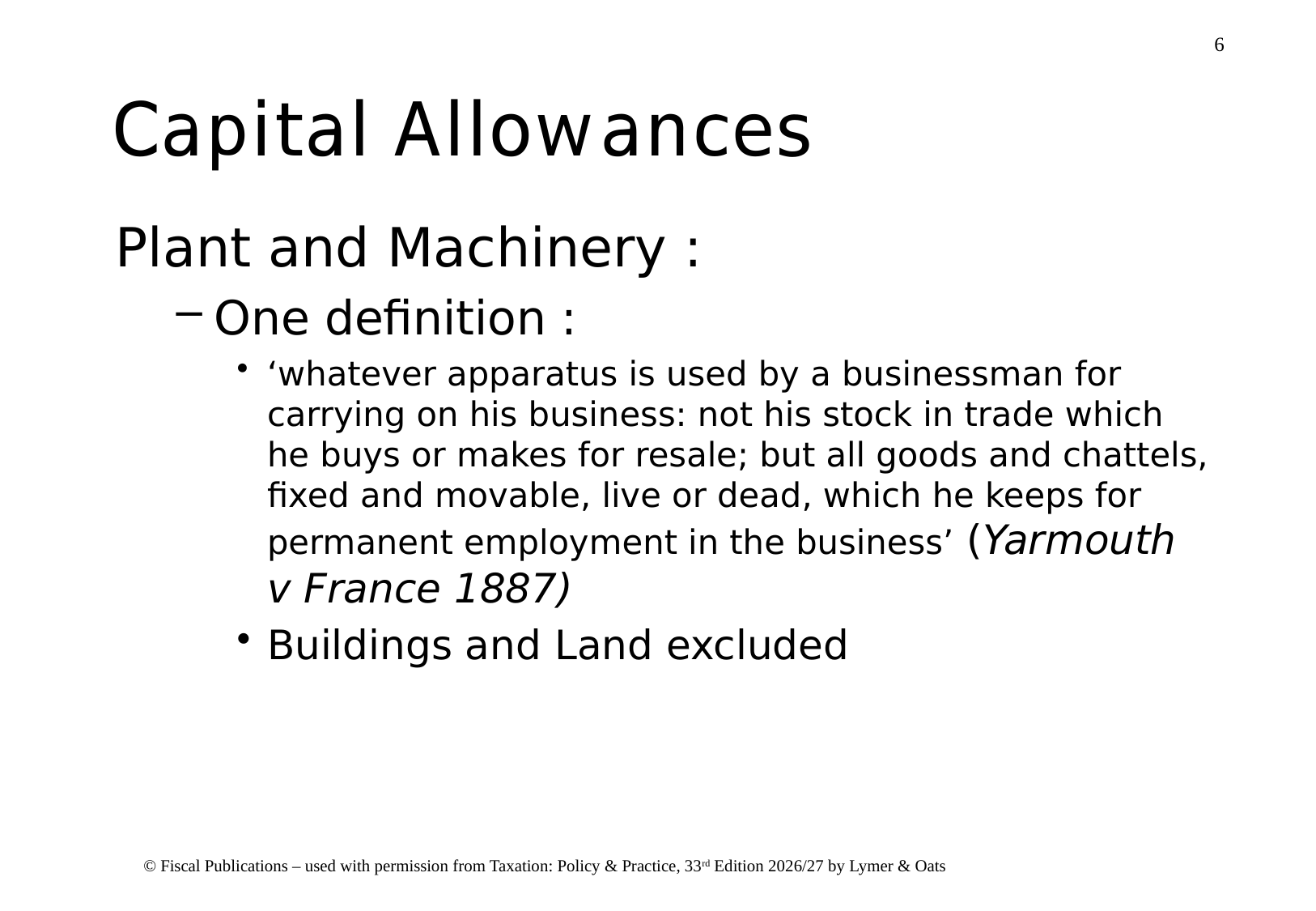

# Capital Allowances
Plant and Machinery :
One definition :
‘whatever apparatus is used by a businessman for carrying on his business: not his stock in trade which he buys or makes for resale; but all goods and chattels, fixed and movable, live or dead, which he keeps for permanent employment in the business’ (Yarmouth v France 1887)
Buildings and Land excluded